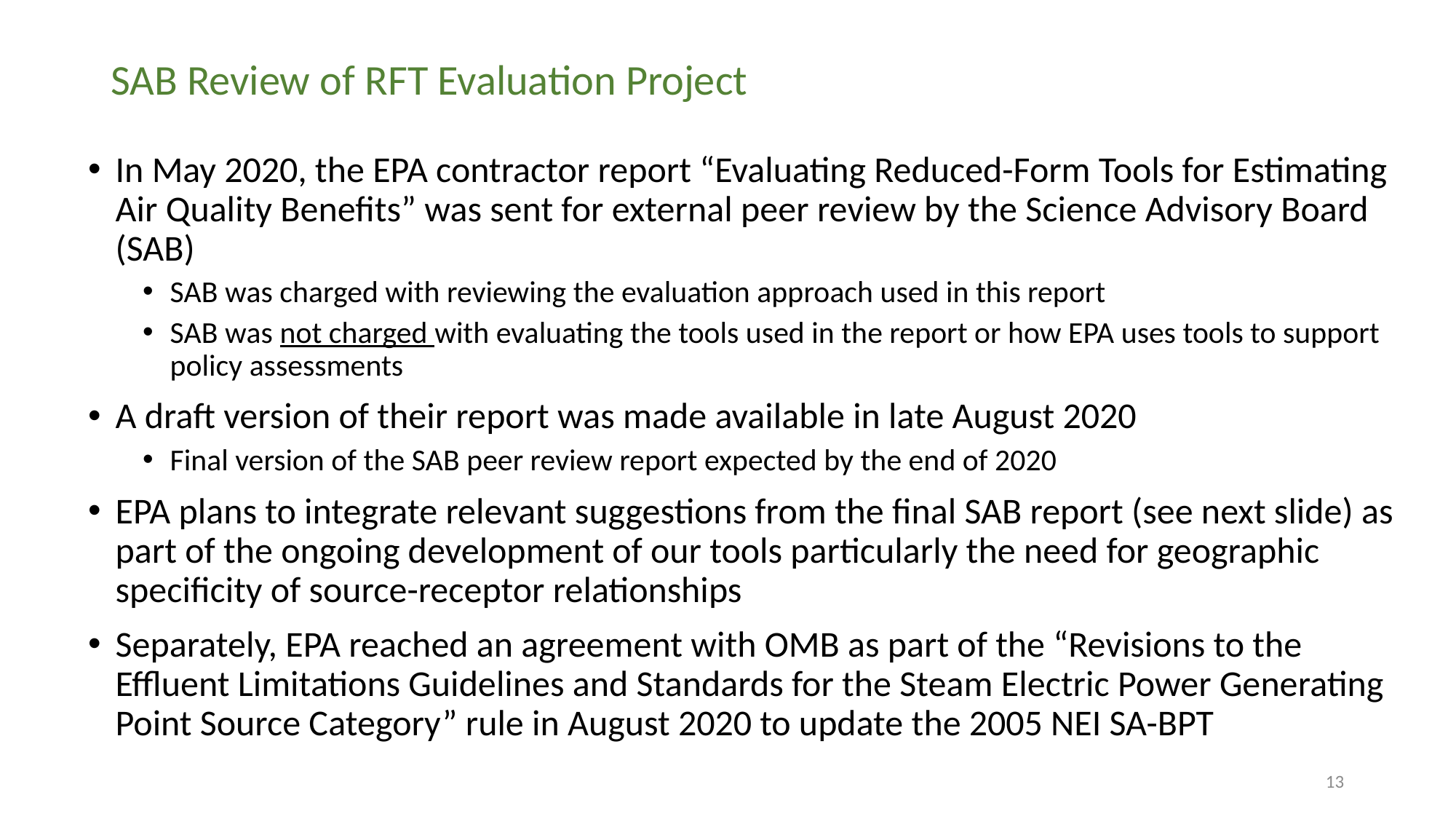

# SAB Review of RFT Evaluation Project
In May 2020, the EPA contractor report “Evaluating Reduced-Form Tools for Estimating Air Quality Benefits” was sent for external peer review by the Science Advisory Board (SAB)
SAB was charged with reviewing the evaluation approach used in this report
SAB was not charged with evaluating the tools used in the report or how EPA uses tools to support policy assessments
A draft version of their report was made available in late August 2020
Final version of the SAB peer review report expected by the end of 2020
EPA plans to integrate relevant suggestions from the final SAB report (see next slide) as part of the ongoing development of our tools particularly the need for geographic specificity of source-receptor relationships
Separately, EPA reached an agreement with OMB as part of the “Revisions to the Effluent Limitations Guidelines and Standards for the Steam Electric Power Generating Point Source Category” rule in August 2020 to update the 2005 NEI SA-BPT

13